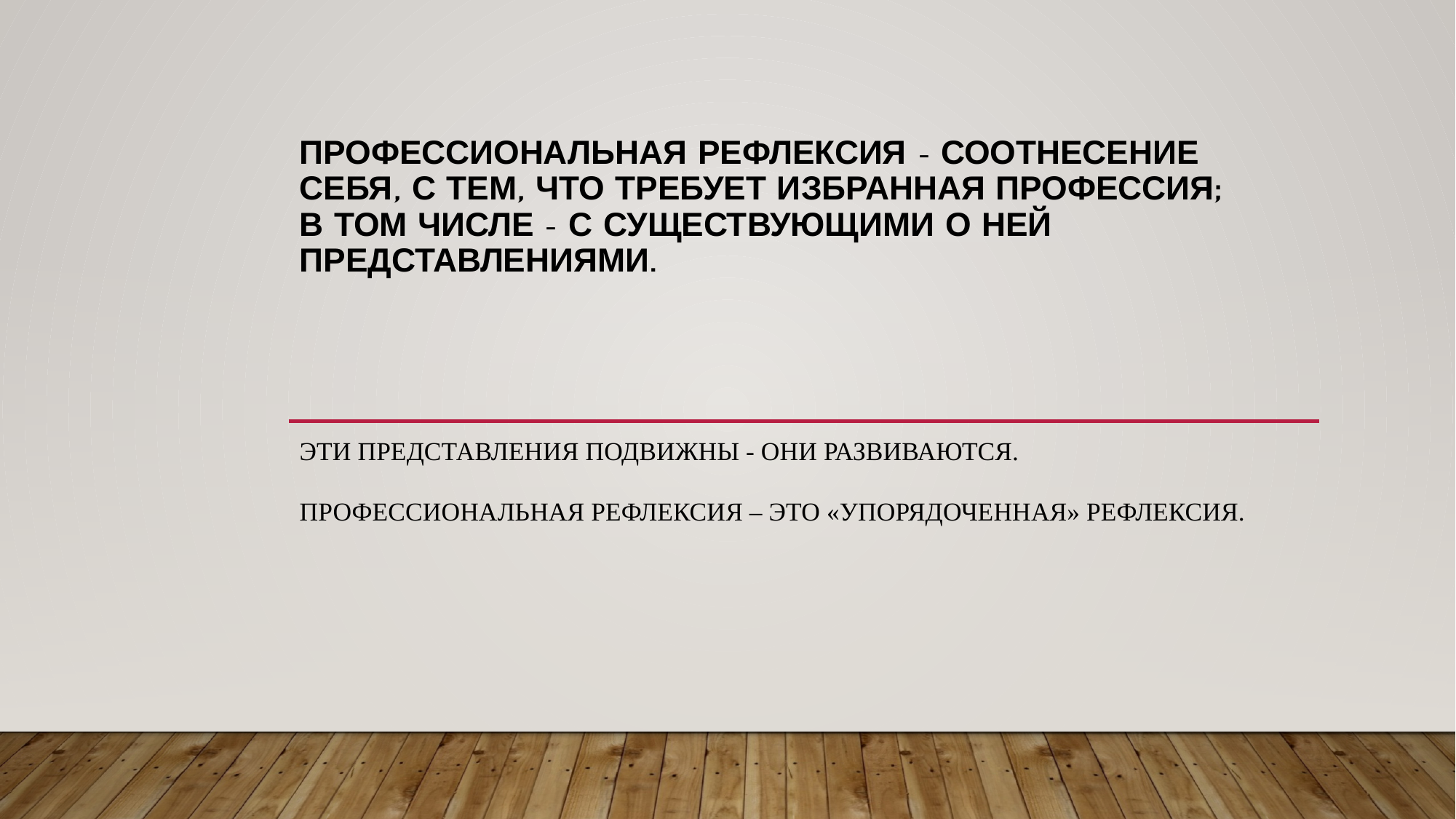

# Профессиональная рефлексия - соотнесение себя, с тем, что требует избранная профессия; в том числе - с существующими о ней представлениями.
Эти представления подвижны - они развиваются.
Профессиональная рефлексия – это «упорядоченная» рефлексия.